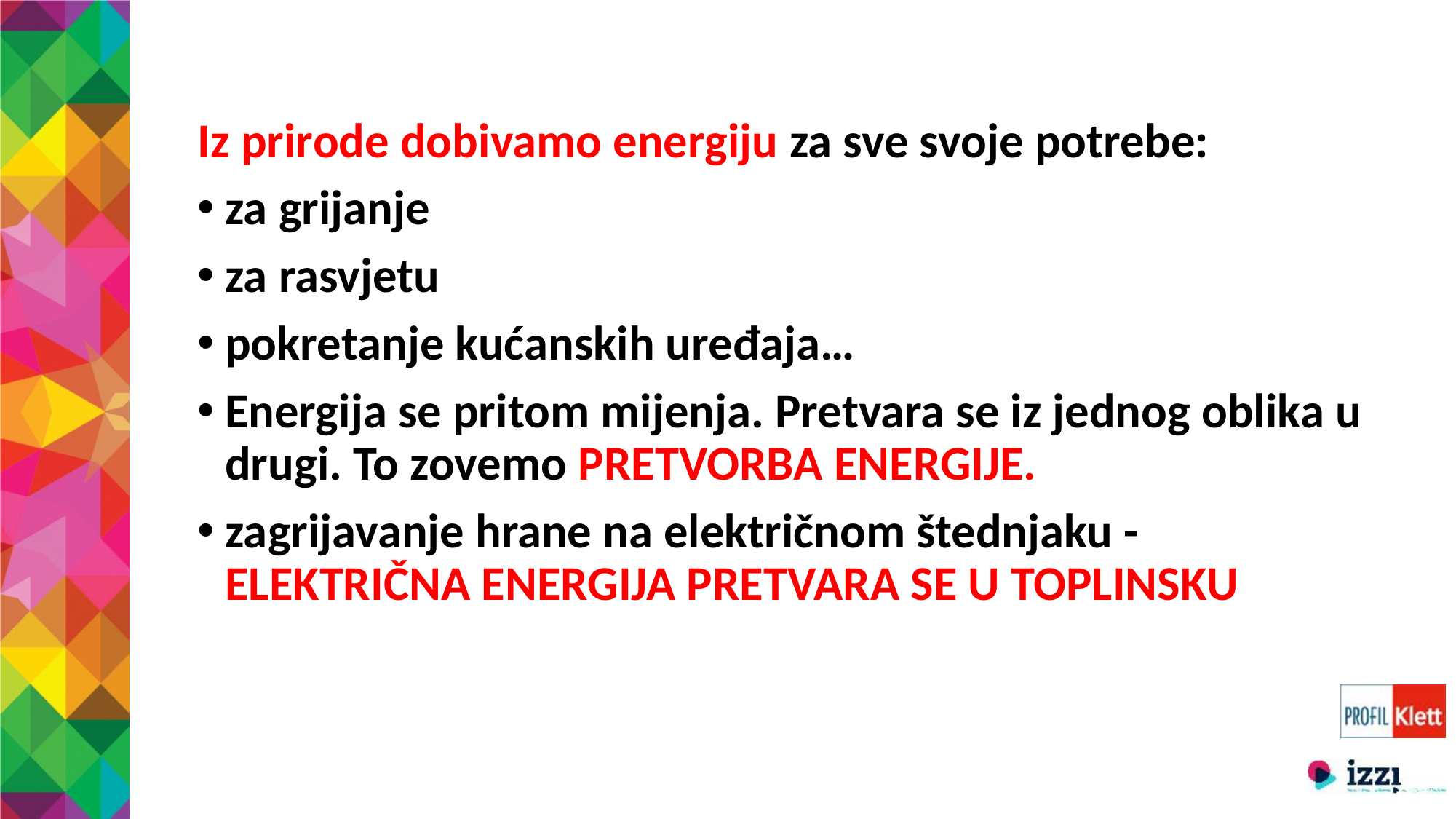

Iz prirode dobivamo energiju za sve svoje potrebe:
za grijanje
za rasvjetu
pokretanje kućanskih uređaja…
Energija se pritom mijenja. Pretvara se iz jednog oblika u drugi. To zovemo PRETVORBA ENERGIJE.
zagrijavanje hrane na električnom štednjaku - ELEKTRIČNA ENERGIJA PRETVARA SE U TOPLINSKU